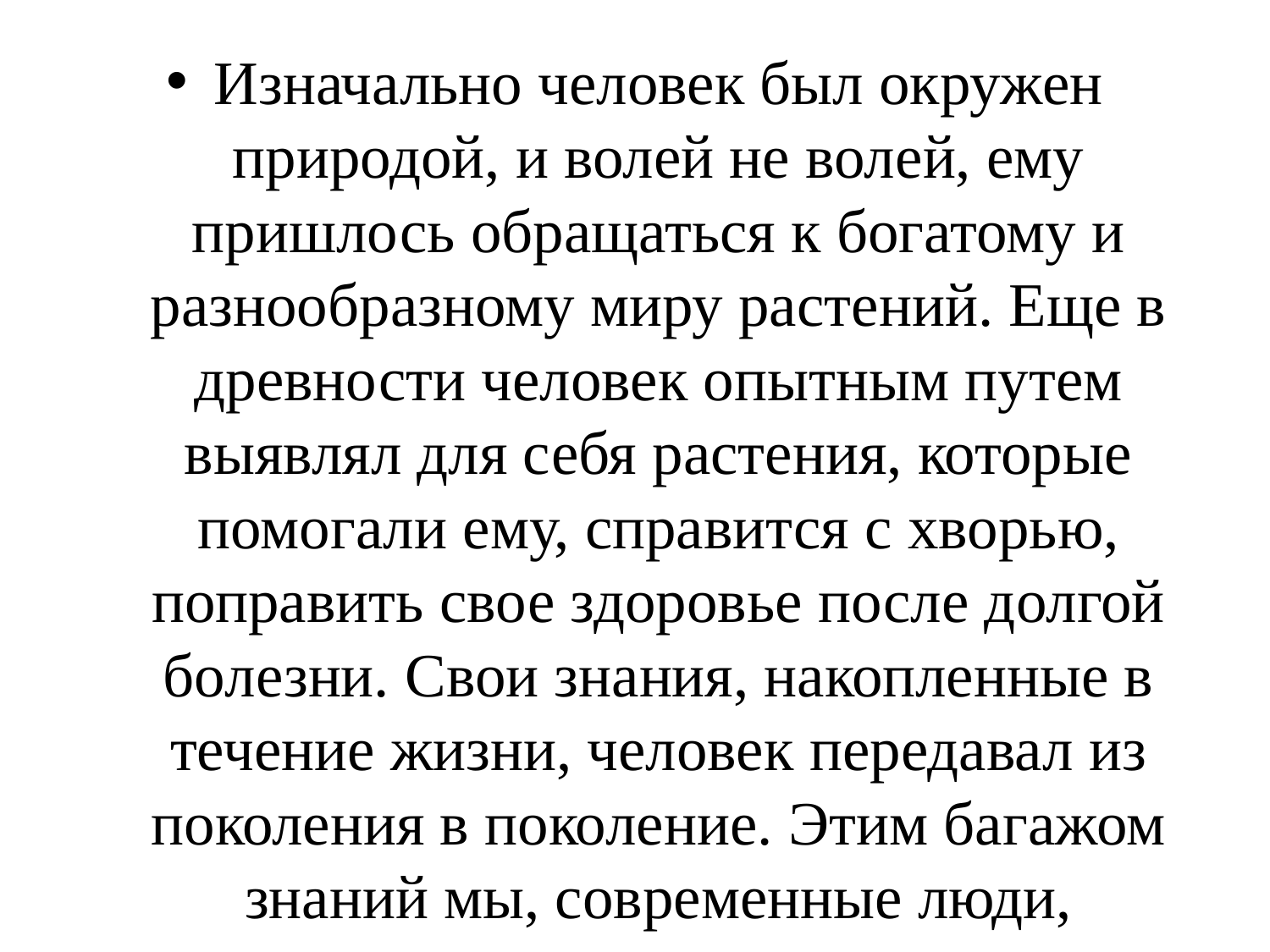

Изначально человек был окружен природой, и волей не волей, ему пришлось обращаться к богатому и разнообразному миру растений. Еще в древности человек опытным путем выявлял для себя растения, которые помогали ему, справится с хворью, поправить свое здоровье после долгой болезни. Свои знания, накопленные в течение жизни, человек передавал из поколения в поколение. Этим багажом знаний мы, современные люди, зачастую живущие в городах, у которых общение с природой ограниченно, должны воспользоваться разумно.